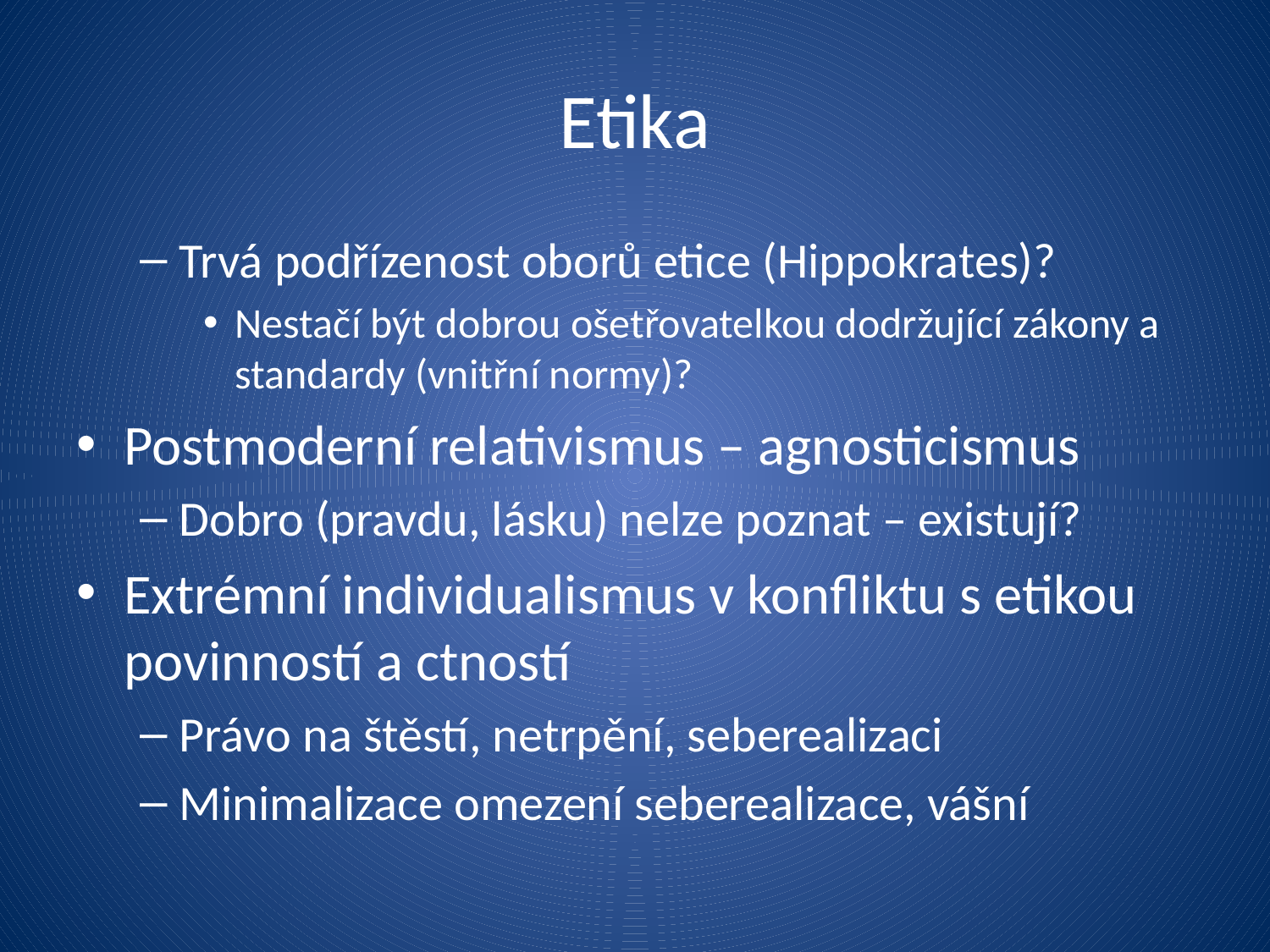

# Etika
Trvá podřízenost oborů etice (Hippokrates)?
Nestačí být dobrou ošetřovatelkou dodržující zákony a standardy (vnitřní normy)?
Postmoderní relativismus – agnosticismus
Dobro (pravdu, lásku) nelze poznat – existují?
Extrémní individualismus v konfliktu s etikou povinností a ctností
Právo na štěstí, netrpění, seberealizaci
Minimalizace omezení seberealizace, vášní